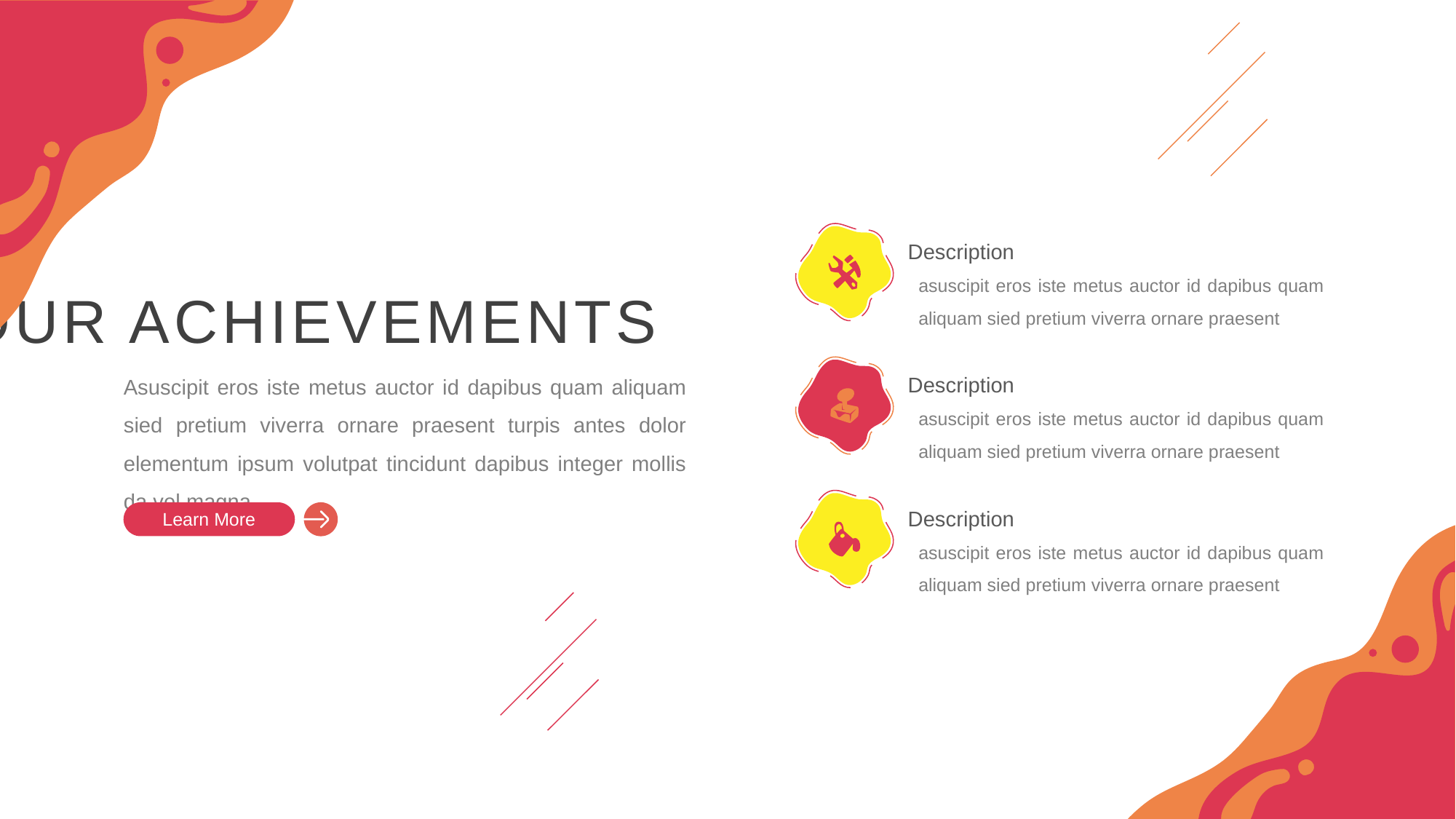

Description

asuscipit eros iste metus auctor id dapibus quam aliquam sied pretium viverra ornare praesent
OUR ACHIEVEMENTS
Description

Asuscipit eros iste metus auctor id dapibus quam aliquam sied pretium viverra ornare praesent turpis antes dolor elementum ipsum volutpat tincidunt dapibus integer mollis da vel magna

asuscipit eros iste metus auctor id dapibus quam aliquam sied pretium viverra ornare praesent
Description

Learn More

asuscipit eros iste metus auctor id dapibus quam aliquam sied pretium viverra ornare praesent